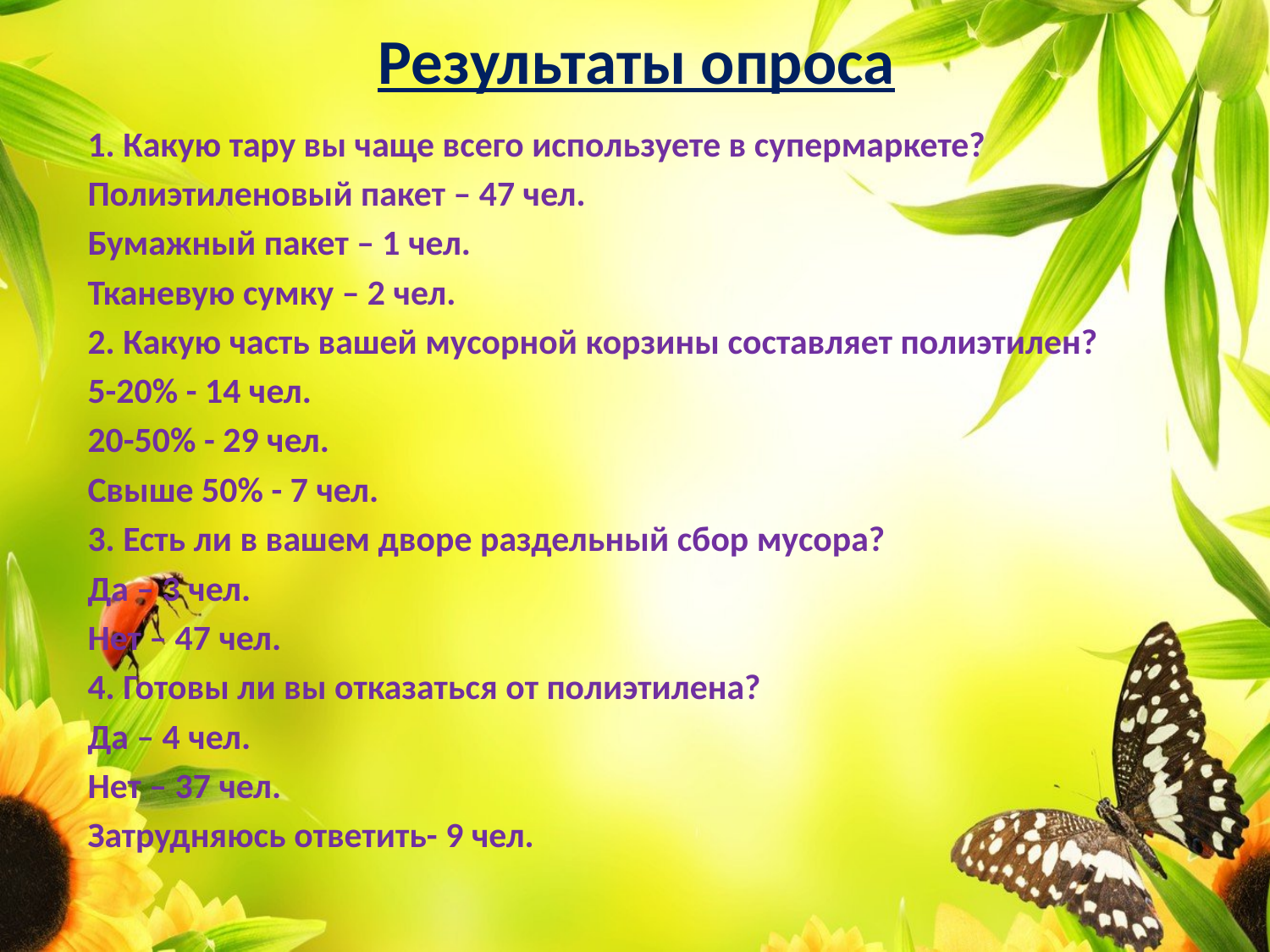

# Результаты опроса

1. Какую тару вы чаще всего используете в супермаркете?
Полиэтиленовый пакет – 47 чел.
Бумажный пакет – 1 чел.
Тканевую сумку – 2 чел.
2. Какую часть вашей мусорной корзины составляет полиэтилен?
5-20% - 14 чел.
20-50% - 29 чел.
Свыше 50% - 7 чел.
3. Есть ли в вашем дворе раздельный сбор мусора?
Да – 3 чел.
Нет – 47 чел.
4. Готовы ли вы отказаться от полиэтилена?
Да – 4 чел.
Нет – 37 чел.
Затрудняюсь ответить- 9 чел.